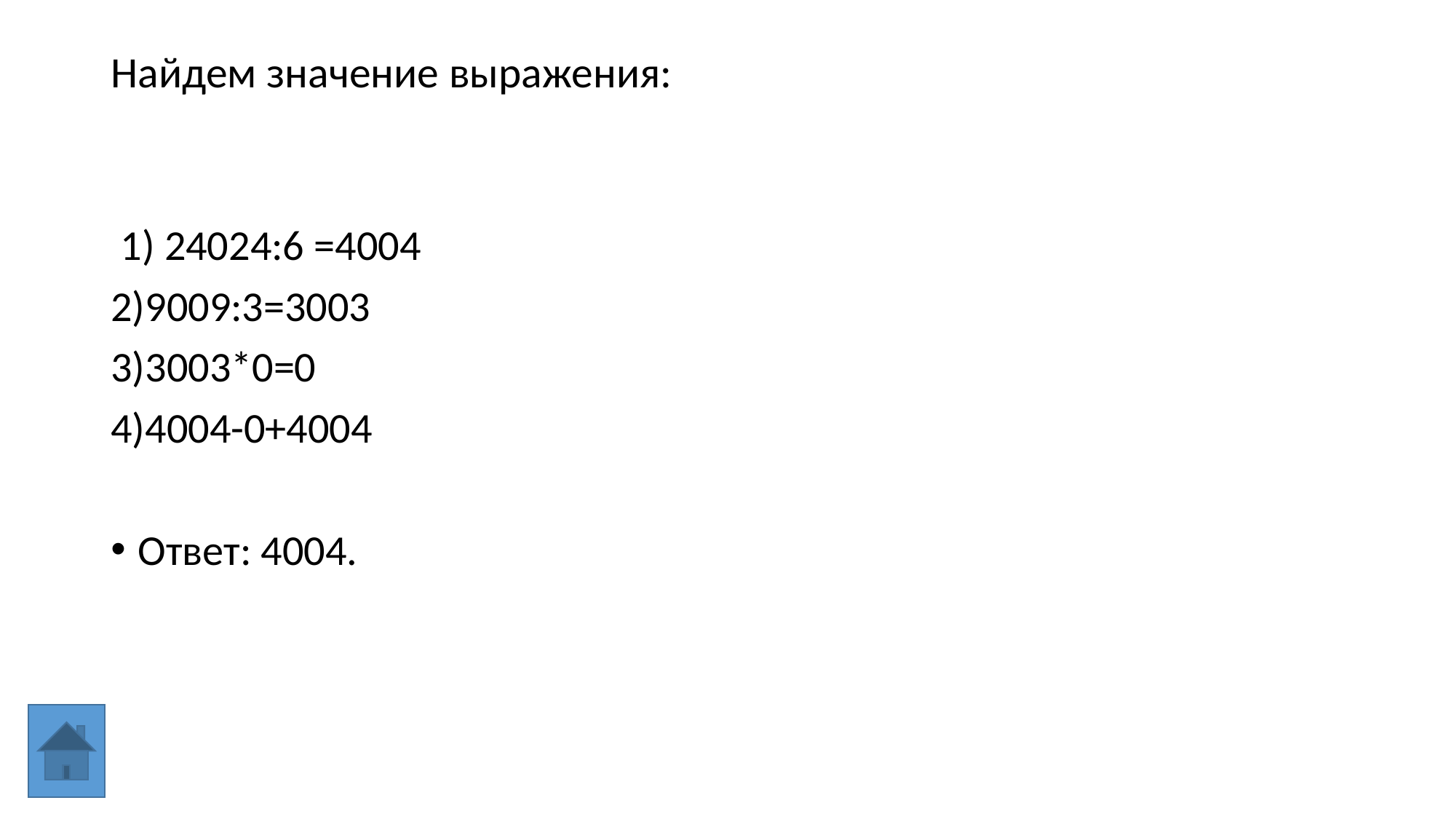

# Найдем значение выражения:
 1) 24024:6 =4004
2)9009:3=3003
3)3003*0=0
4)4004-0+4004

Ответ: 4004.